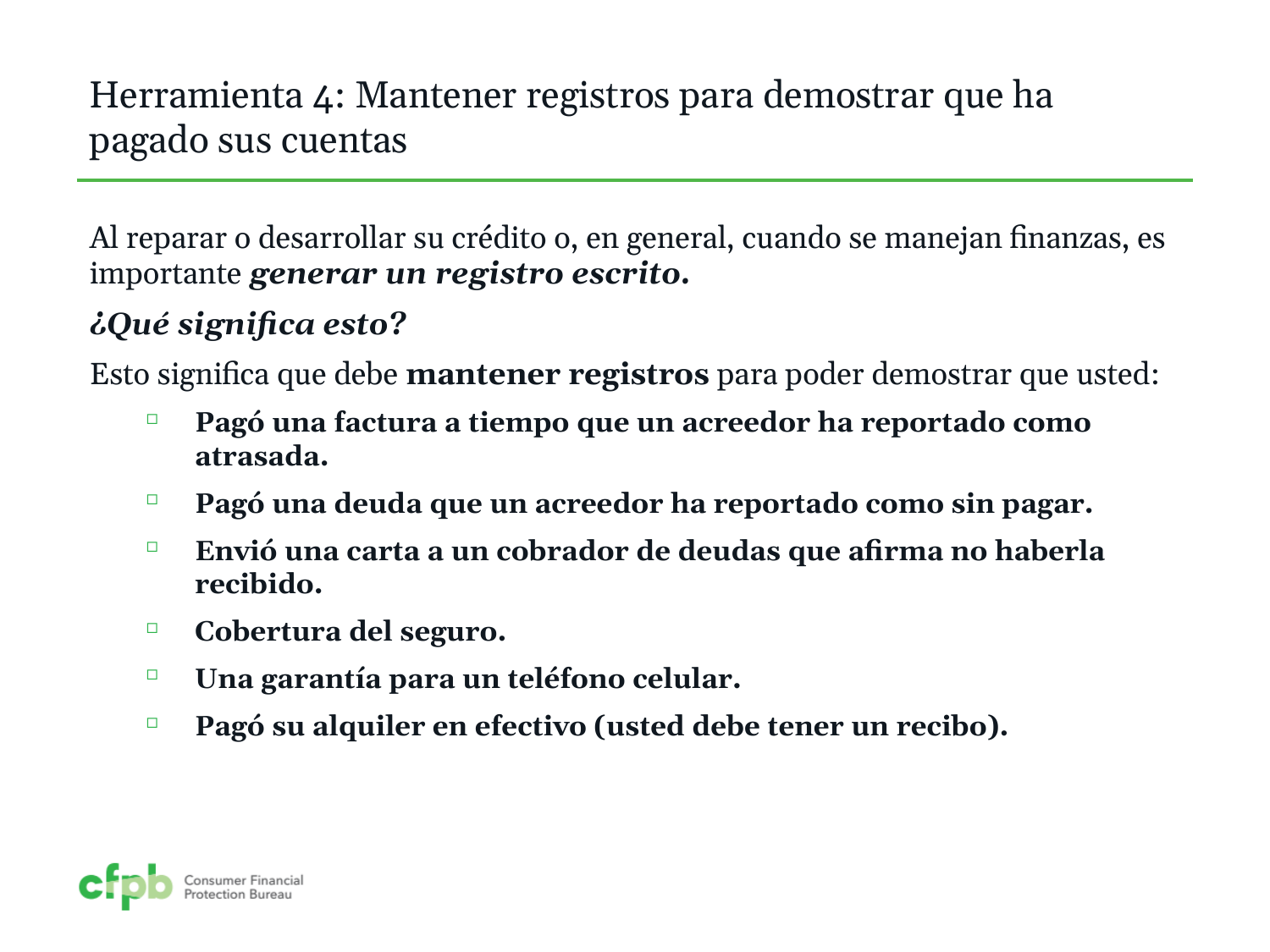

# Herramienta 4: Mantener registros para demostrar que ha pagado sus cuentas
Al reparar o desarrollar su crédito o, en general, cuando se manejan finanzas, es importante generar un registro escrito.
¿Qué significa esto?
Esto significa que debe mantener registros para poder demostrar que usted:
Pagó una factura a tiempo que un acreedor ha reportado como atrasada.
Pagó una deuda que un acreedor ha reportado como sin pagar.
Envió una carta a un cobrador de deudas que afirma no haberla recibido.
Cobertura del seguro.
Una garantía para un teléfono celular.
Pagó su alquiler en efectivo (usted debe tener un recibo).